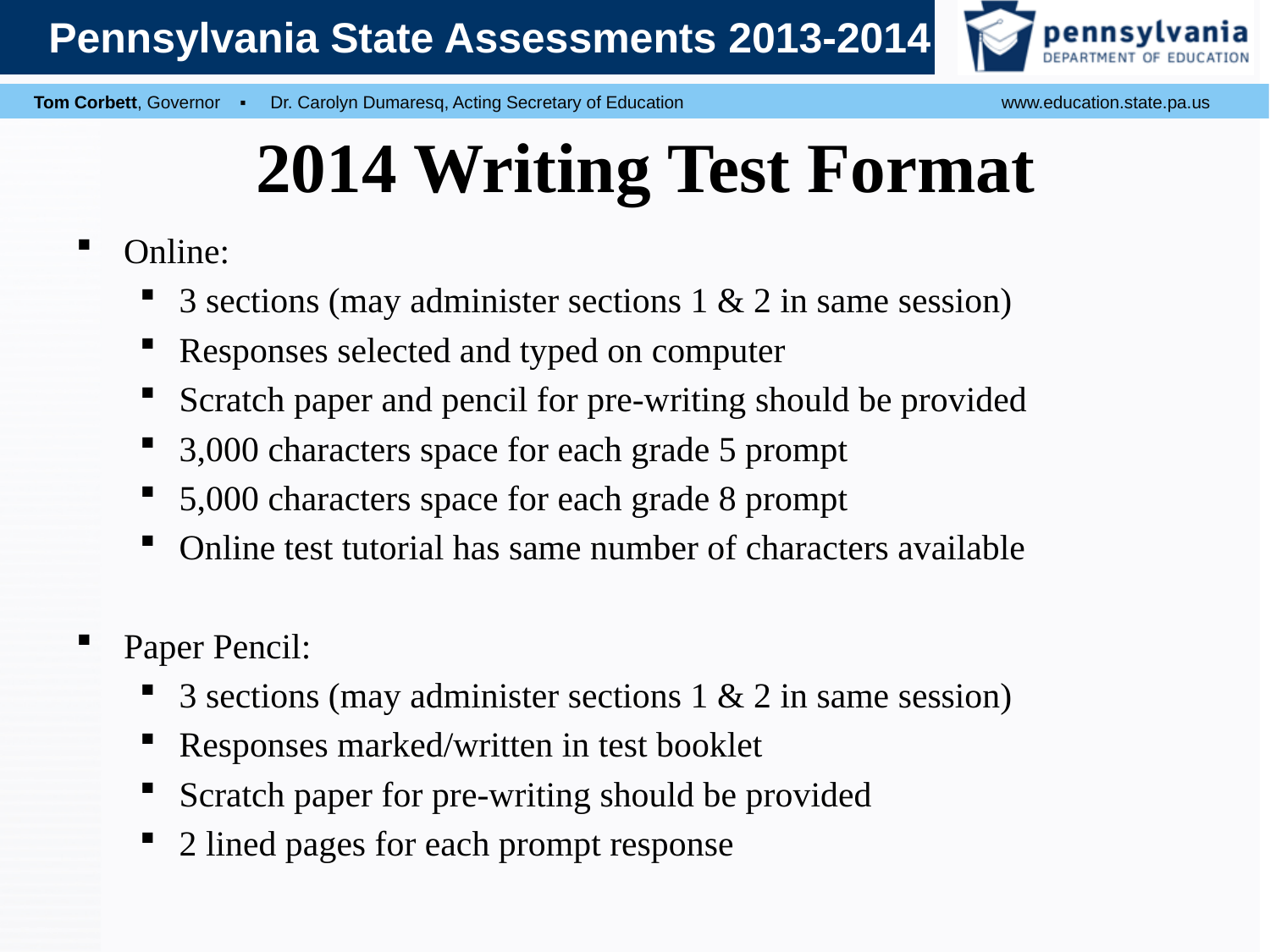

# 2014 Writing Test Format
Online:
3 sections (may administer sections 1 & 2 in same session)
Responses selected and typed on computer
Scratch paper and pencil for pre-writing should be provided
3,000 characters space for each grade 5 prompt
5,000 characters space for each grade 8 prompt
Online test tutorial has same number of characters available

Paper Pencil:
3 sections (may administer sections 1 & 2 in same session)
Responses marked/written in test booklet
Scratch paper for pre-writing should be provided
2 lined pages for each prompt response